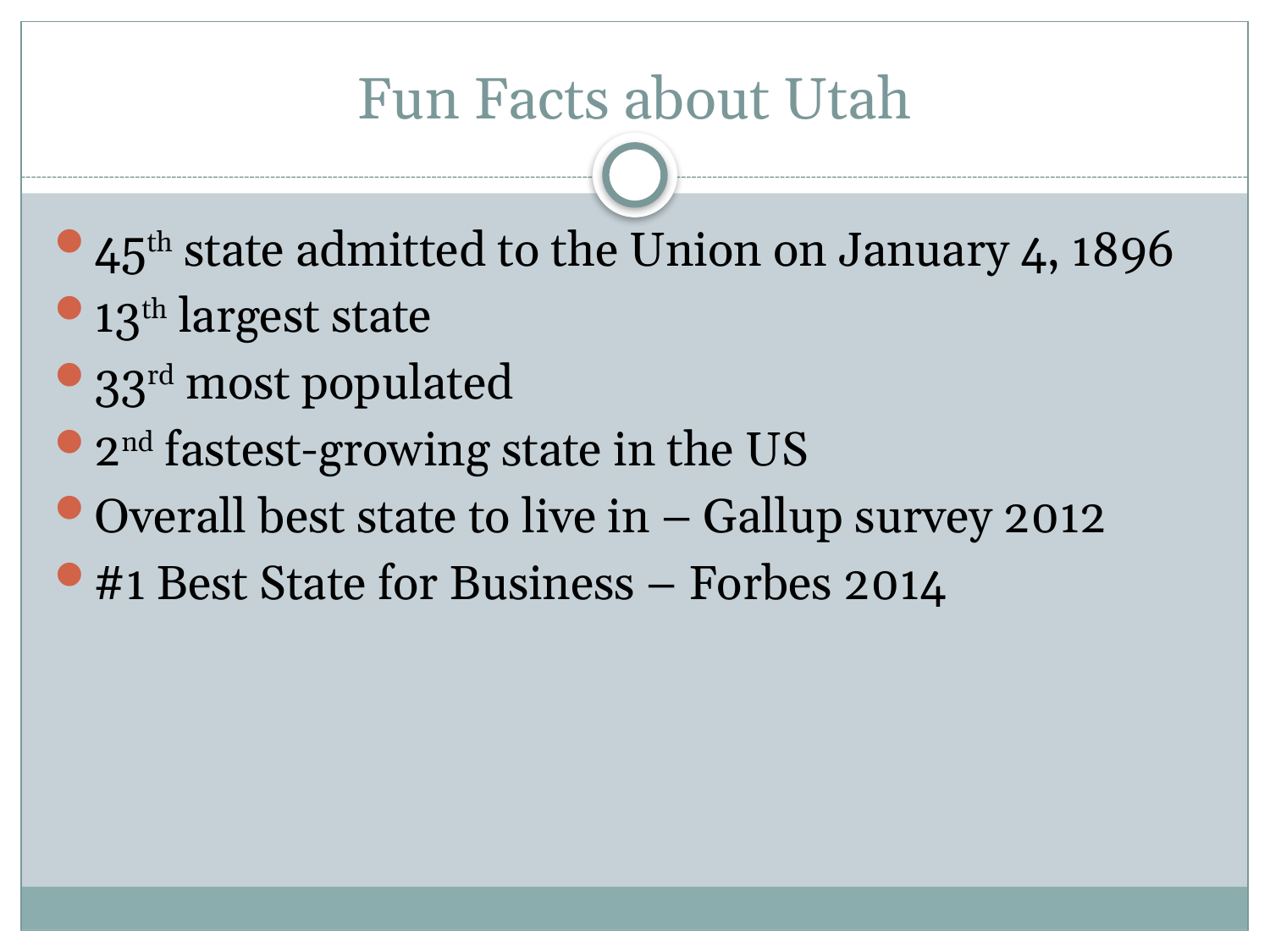

# Fun Facts about Utah
45th state admitted to the Union on January 4, 1896
13th largest state
33rd most populated
2nd fastest-growing state in the US
Overall best state to live in – Gallup survey 2012
#1 Best State for Business – Forbes 2014